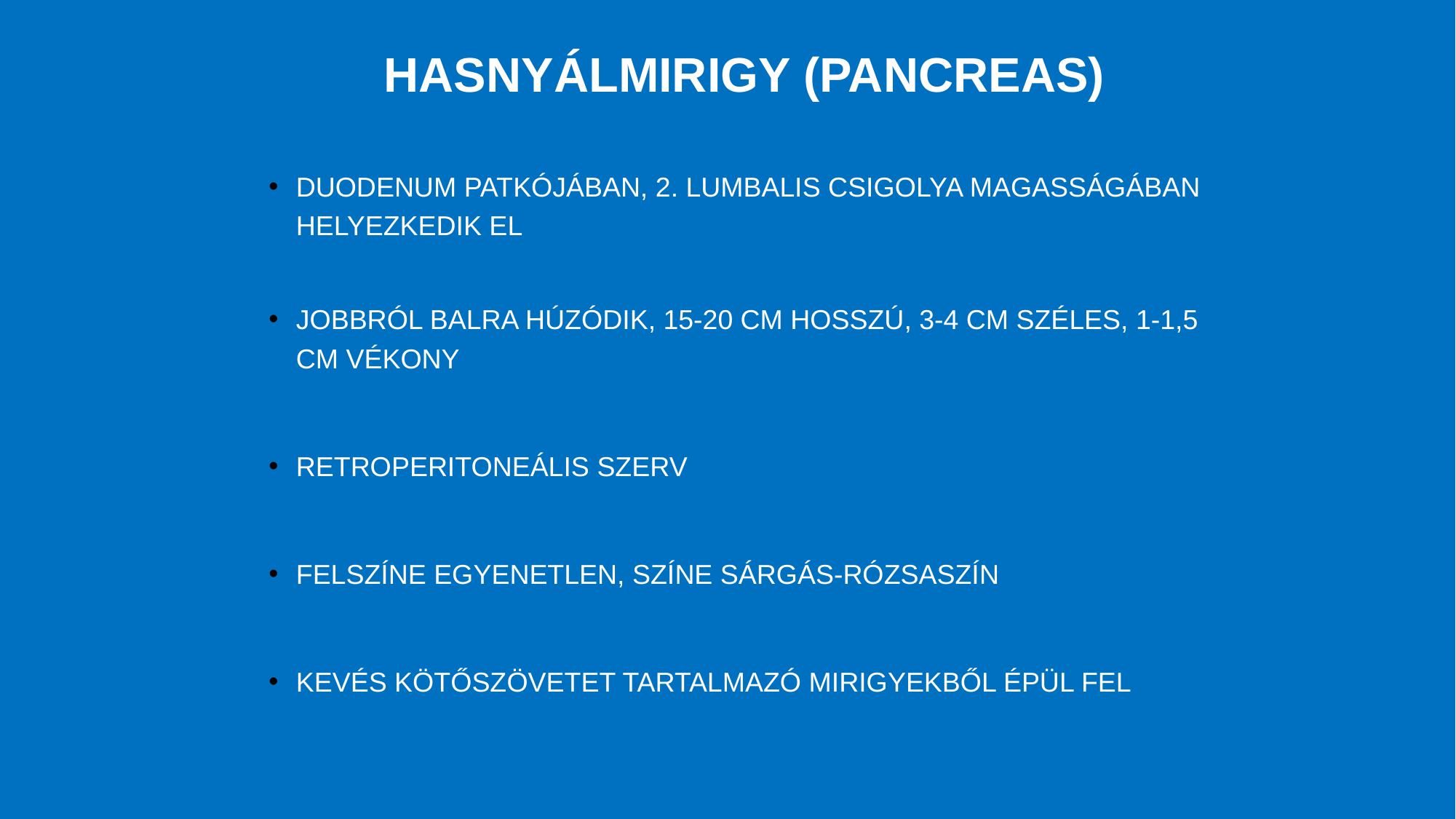

# Hasnyálmirigy (pancreas)
duodenum patkójában, 2. lumbalis csigolya magasságában helyezkedik el

jobbról balra húzódik, 15-20 cm hosszú, 3-4 cm széles, 1-1,5 cm vékony

retroperitoneális szerv

felszíne egyenetlen, színe sárgás-rózsaszín

kevés kötőszövetet tartalmazó mirigyekből épül fel